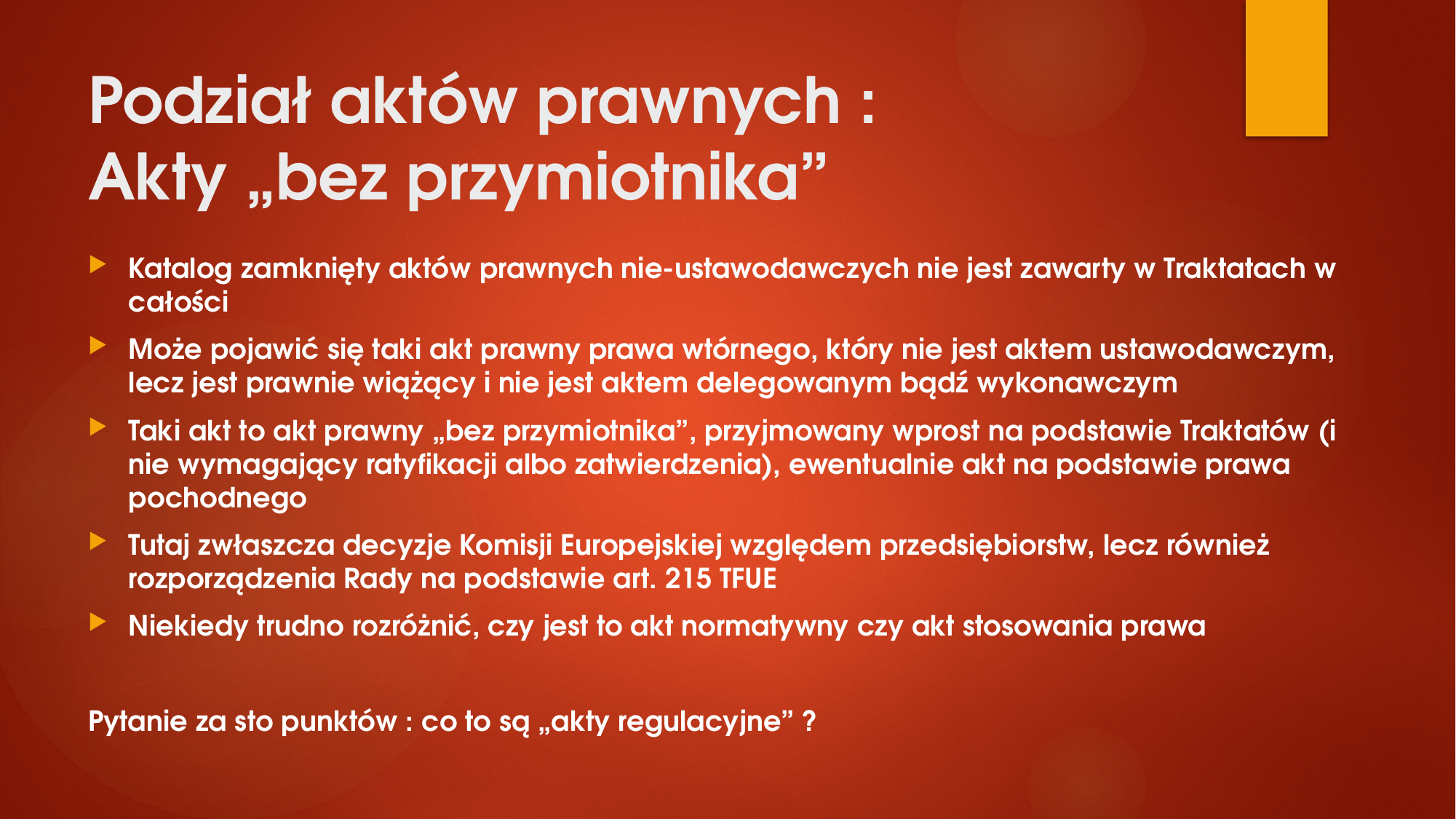

# Podział aktów prawnych : Akty „bez przymiotnika”
Katalog zamknięty aktów prawnych nie-ustawodawczych nie jest zawarty w Traktatach w całości
Może pojawić się taki akt prawny prawa wtórnego, który nie jest aktem ustawodawczym, lecz jest prawnie wiążący i nie jest aktem delegowanym bądź wykonawczym
Taki akt to akt prawny „bez przymiotnika”, przyjmowany wprost na podstawie Traktatów (i nie wymagający ratyfikacji albo zatwierdzenia), ewentualnie akt na podstawie prawa pochodnego
Tutaj zwłaszcza decyzje Komisji Europejskiej względem przedsiębiorstw, lecz również rozporządzenia Rady na podstawie art. 215 TFUE
Niekiedy trudno rozróżnić, czy jest to akt normatywny czy akt stosowania prawa

Pytanie za sto punktów : co to są „akty regulacyjne” ?